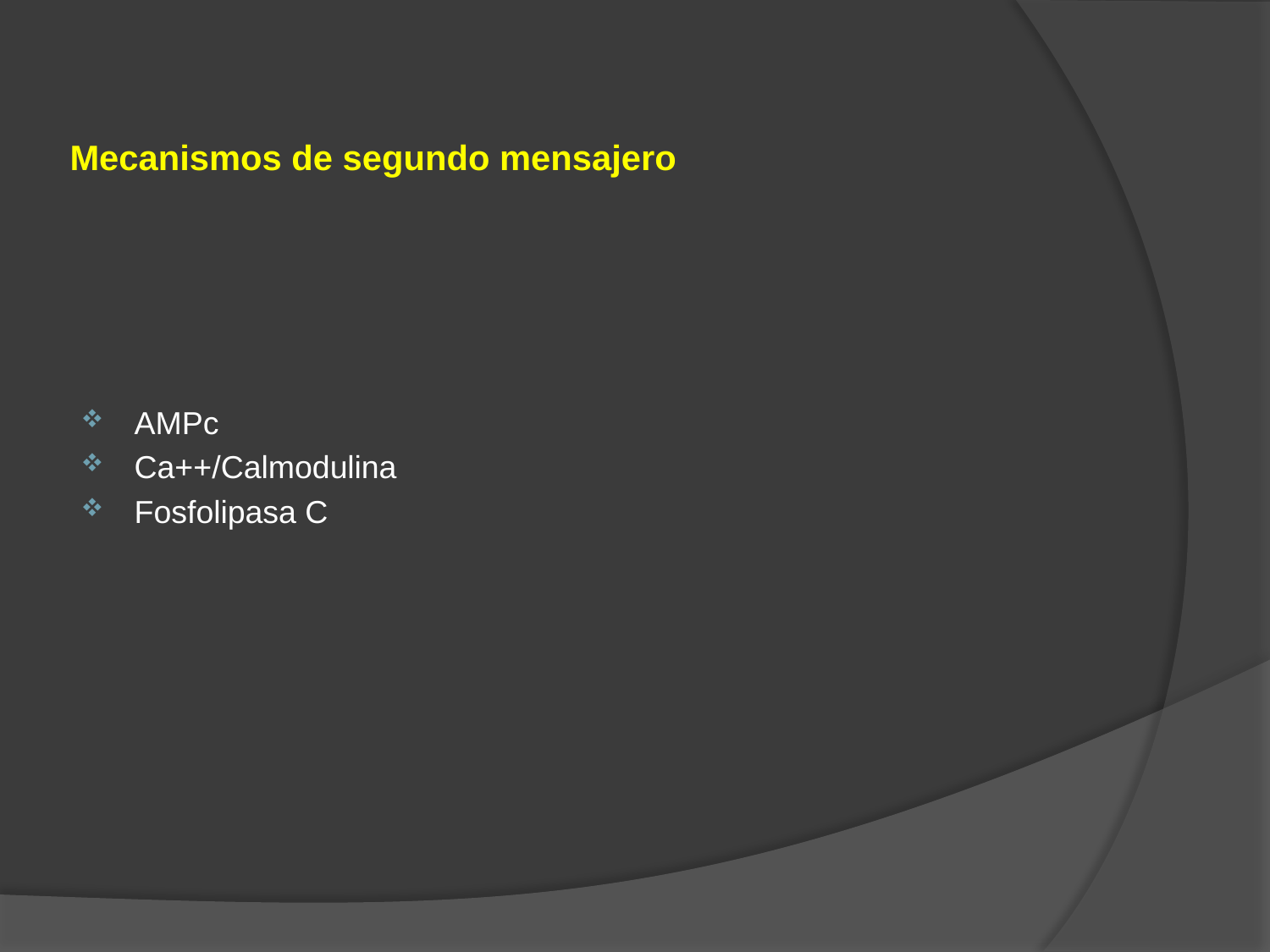

# Mecanismos de segundo mensajero
AMPc
Ca++/Calmodulina
Fosfolipasa C